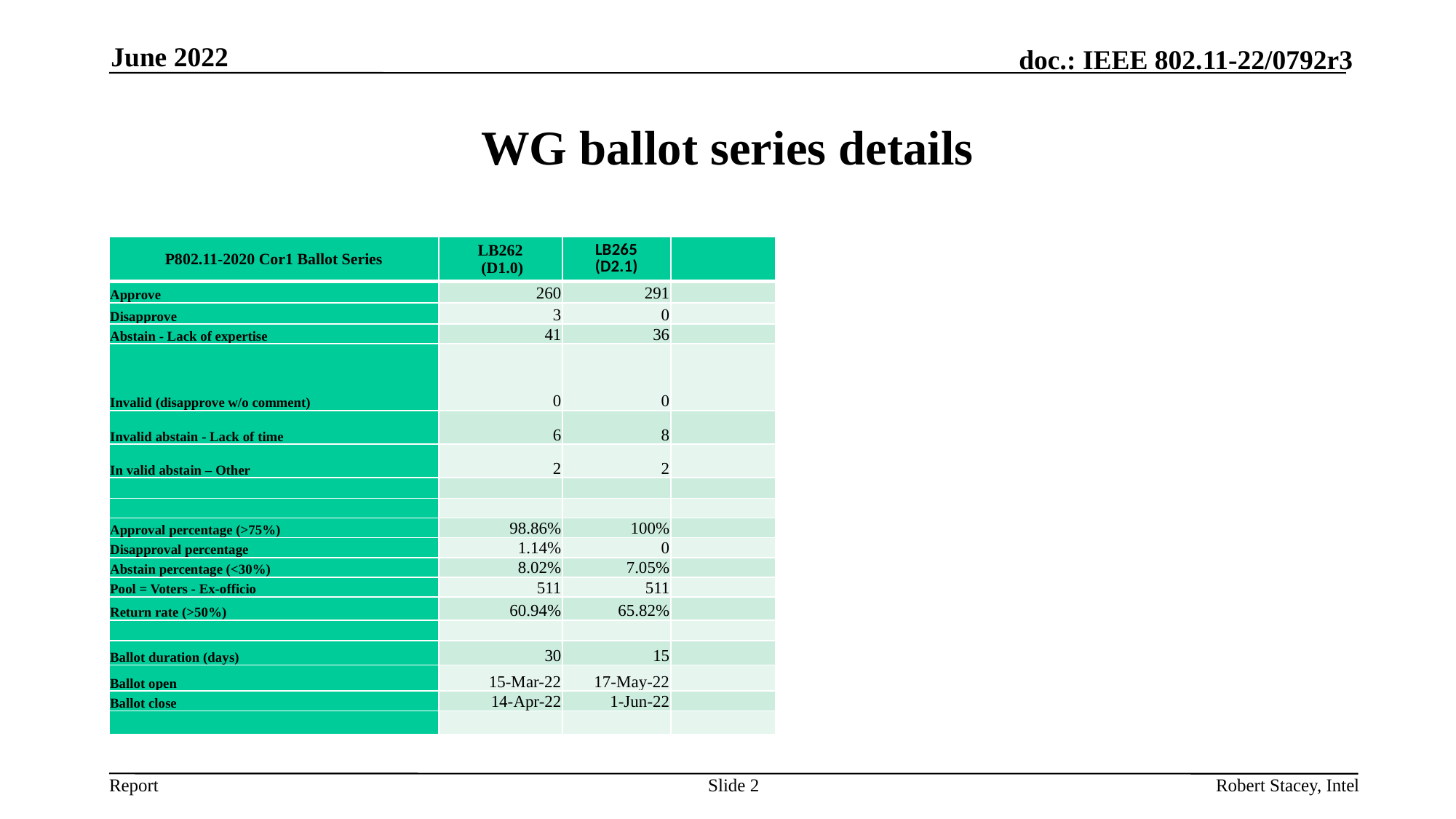

June 2022
# WG ballot series details
| P802.11-2020 Cor1 Ballot Series | LB262  (D1.0) | LB265 (D2.1) |  |
| --- | --- | --- | --- |
| Approve | 260 | 291 |  |
| Disapprove | 3 | 0 |  |
| Abstain - Lack of expertise | 41 | 36 |  |
| Invalid (disapprove w/o comment) | 0 | 0 |  |
| Invalid abstain - Lack of time | 6 | 8 |  |
| In valid abstain – Other | 2 | 2 |  |
|  |  |  |  |
|  |  |  |  |
| Approval percentage (>75%) | 98.86% | 100% |  |
| Disapproval percentage | 1.14% | 0 |  |
| Abstain percentage (<30%) | 8.02% | 7.05% |  |
| Pool = Voters - Ex-officio | 511 | 511 |  |
| Return rate (>50%) | 60.94% | 65.82% |  |
|  |  |  |  |
| Ballot duration (days) | 30 | 15 |  |
| Ballot open | 15-Mar-22 | 17-May-22 |  |
| Ballot close | 14-Apr-22 | 1-Jun-22 |  |
|  |  |  |  |
Slide 2
Robert Stacey, Intel